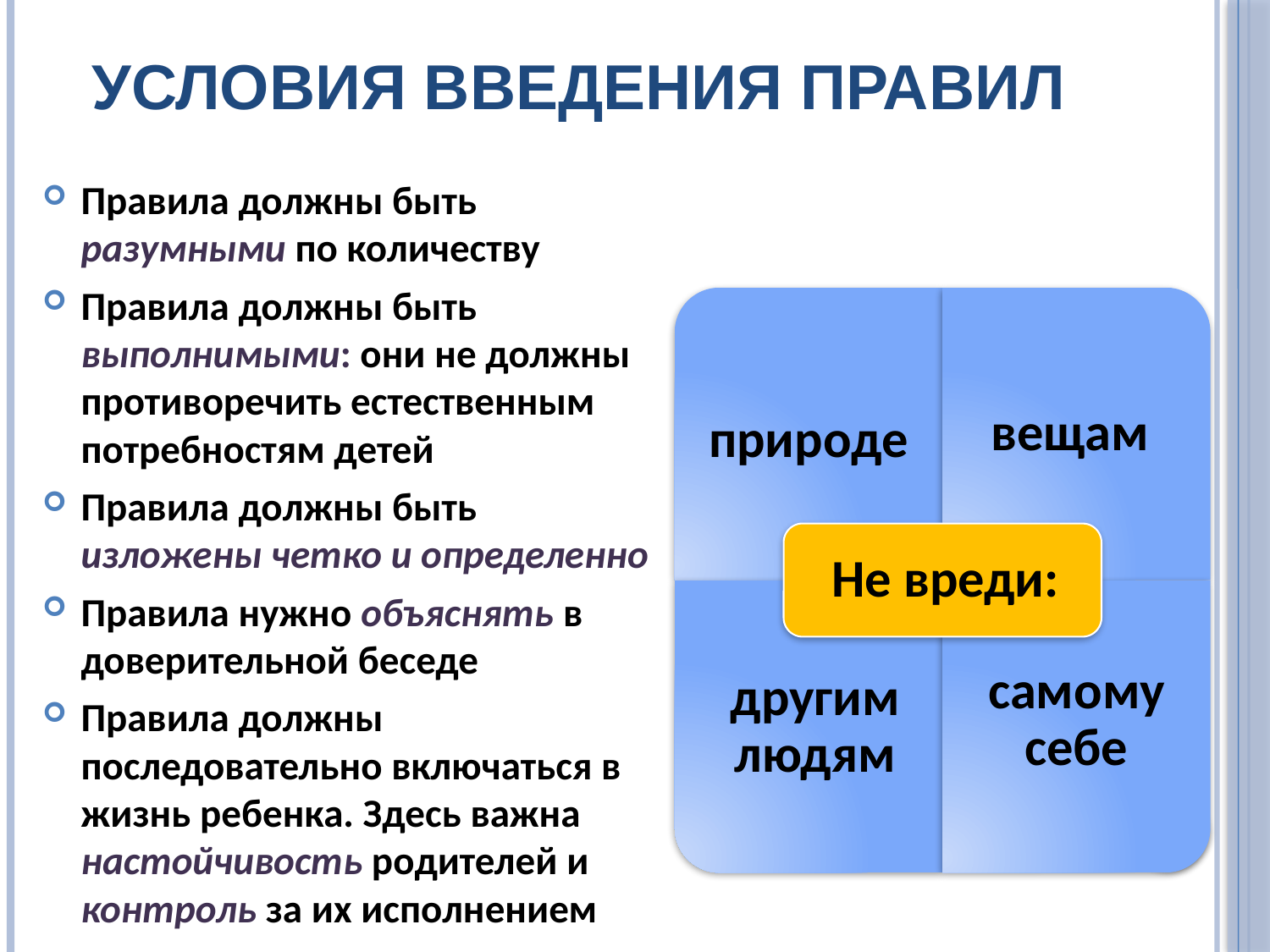

# Условия введения правил
Правила должны быть разумными по количеству
Правила должны быть выполнимыми: они не должны противоречить естественным потребностям детей
Правила должны быть изложены четко и определенно
Правила нужно объяснять в доверительной беседе
Правила должны последовательно включаться в жизнь ребенка. Здесь важна настойчивость родителей и контроль за их исполнением
природе
вещам
другим людям
самому себе
Не вреди: